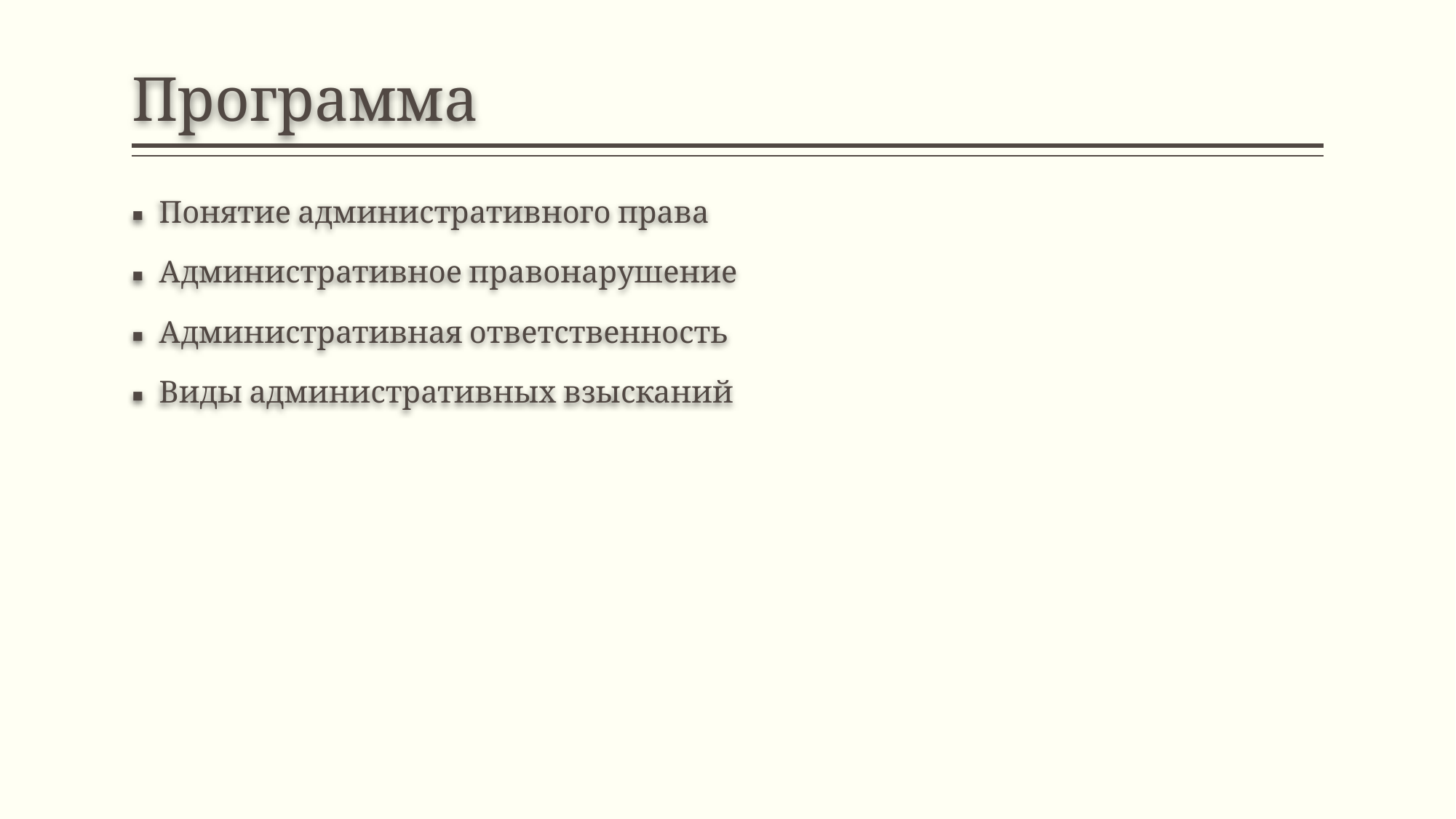

# Программа
Понятие административного права
Административное правонарушение
Административная ответственность
Виды административных взысканий